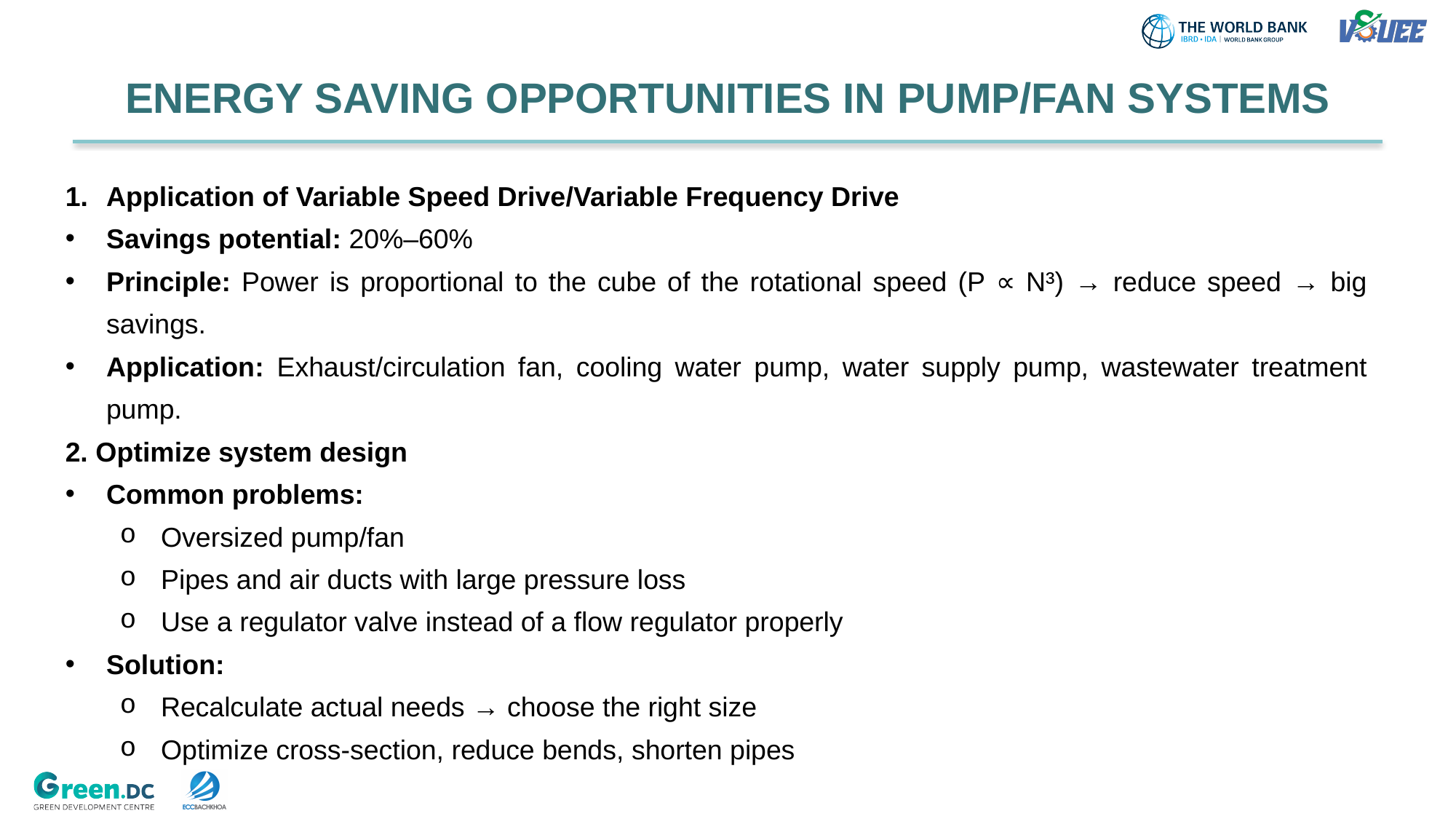

ENERGY SAVING OPPORTUNITIES IN PUMP/FAN SYSTEMS
Application of Variable Speed Drive/Variable Frequency Drive
Savings potential: 20%–60%
Principle: Power is proportional to the cube of the rotational speed (P ∝ N³) → reduce speed → big savings.
Application: Exhaust/circulation fan, cooling water pump, water supply pump, wastewater treatment pump.
2. Optimize system design
Common problems:
Oversized pump/fan
Pipes and air ducts with large pressure loss
Use a regulator valve instead of a flow regulator properly
Solution:
Recalculate actual needs → choose the right size
Optimize cross-section, reduce bends, shorten pipes